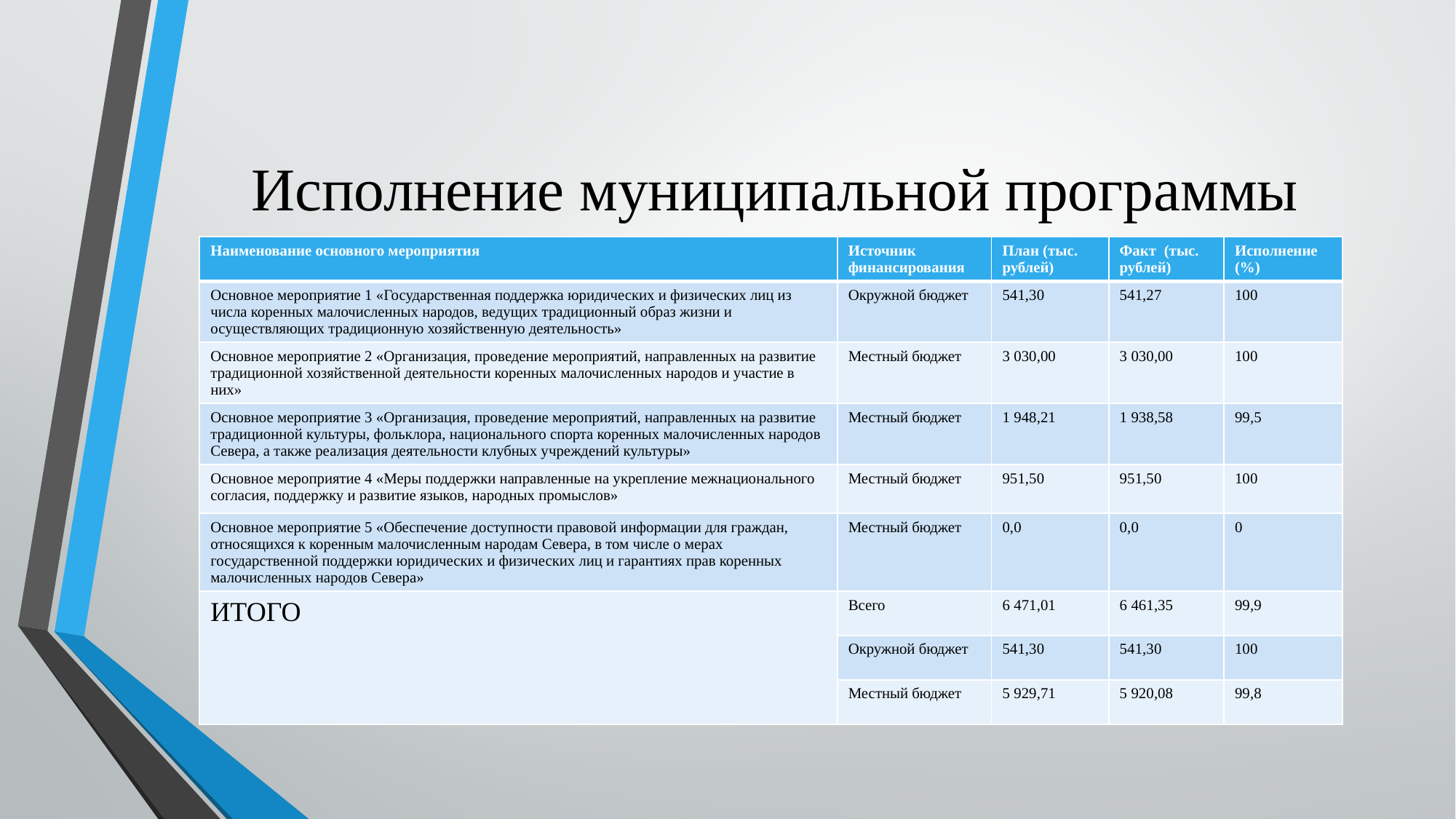

# Исполнение муниципальной программы
| Наименование основного мероприятия | Источник финансирования | План (тыс. рублей) | Факт (тыс. рублей) | Исполнение (%) |
| --- | --- | --- | --- | --- |
| Основное мероприятие 1 «Государственная поддержка юридических и физических лиц из числа коренных малочисленных народов, ведущих традиционный образ жизни и осуществляющих традиционную хозяйственную деятельность» | Окружной бюджет | 541,30 | 541,27 | 100 |
| Основное мероприятие 2 «Организация, проведение мероприятий, направленных на развитие традиционной хозяйственной деятельности коренных малочисленных народов и участие в них» | Местный бюджет | 3 030,00 | 3 030,00 | 100 |
| Основное мероприятие 3 «Организация, проведение мероприятий, направленных на развитие традиционной культуры, фольклора, национального спорта коренных малочисленных народов Севера, а также реализация деятельности клубных учреждений культуры» | Местный бюджет | 1 948,21 | 1 938,58 | 99,5 |
| Основное мероприятие 4 «Меры поддержки направленные на укрепление межнационального согласия, поддержку и развитие языков, народных промыслов» | Местный бюджет | 951,50 | 951,50 | 100 |
| Основное мероприятие 5 «Обеспечение доступности правовой информации для граждан, относящихся к коренным малочисленным народам Севера, в том числе о мерах государственной поддержки юридических и физических лиц и гарантиях прав коренных малочисленных народов Севера» | Местный бюджет | 0,0 | 0,0 | 0 |
| ИТОГО | Всего | 6 471,01 | 6 461,35 | 99,9 |
|  | Окружной бюджет | 541,30 | 541,30 | 100 |
|  | Местный бюджет | 5 929,71 | 5 920,08 | 99,8 |